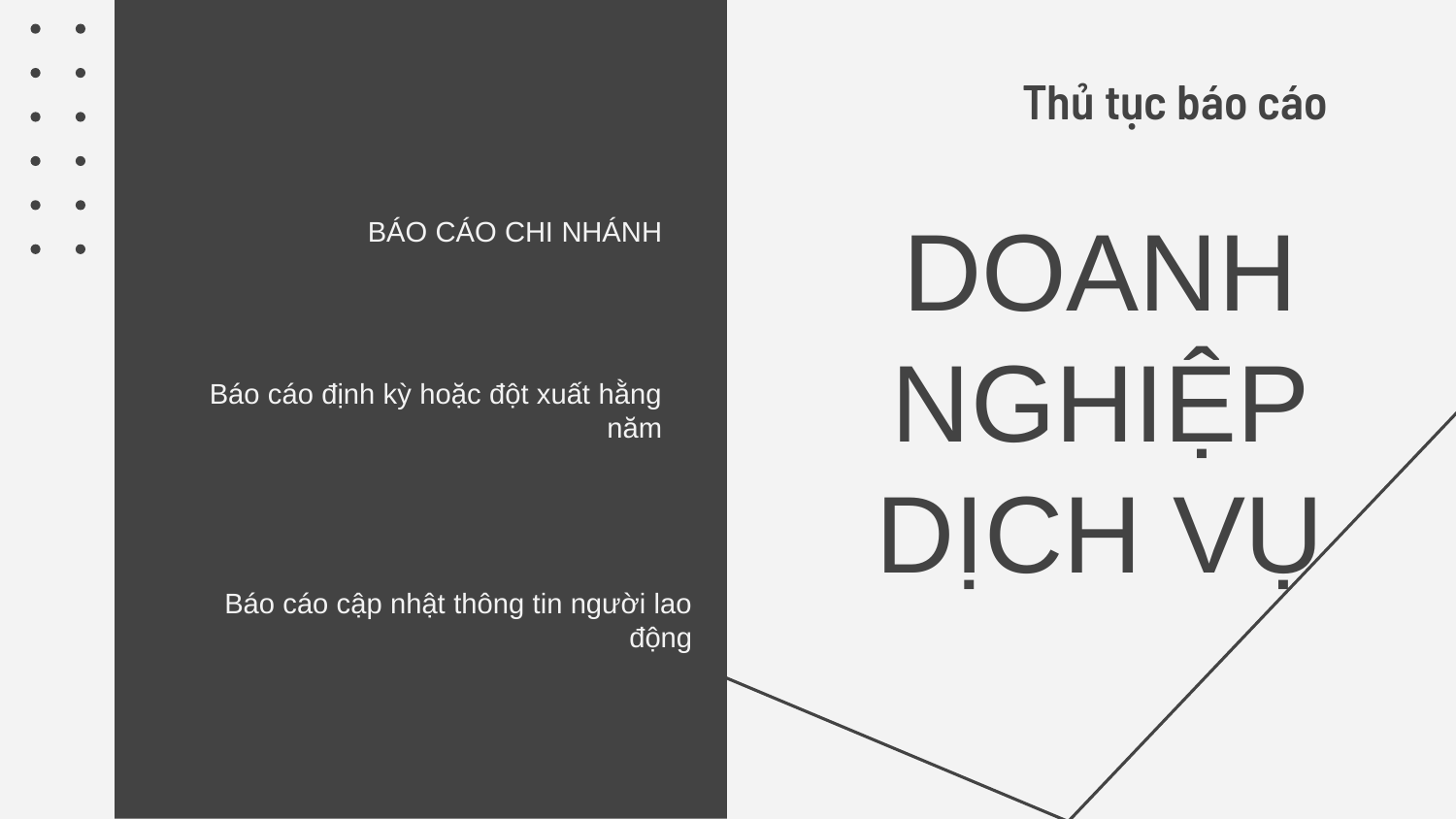

# Thủ tục báo cáo
BÁO CÁO CHI NHÁNH
DOANH NGHIỆP DỊCH VỤ
Báo cáo định kỳ hoặc đột xuất hằng năm
Báo cáo cập nhật thông tin người lao động